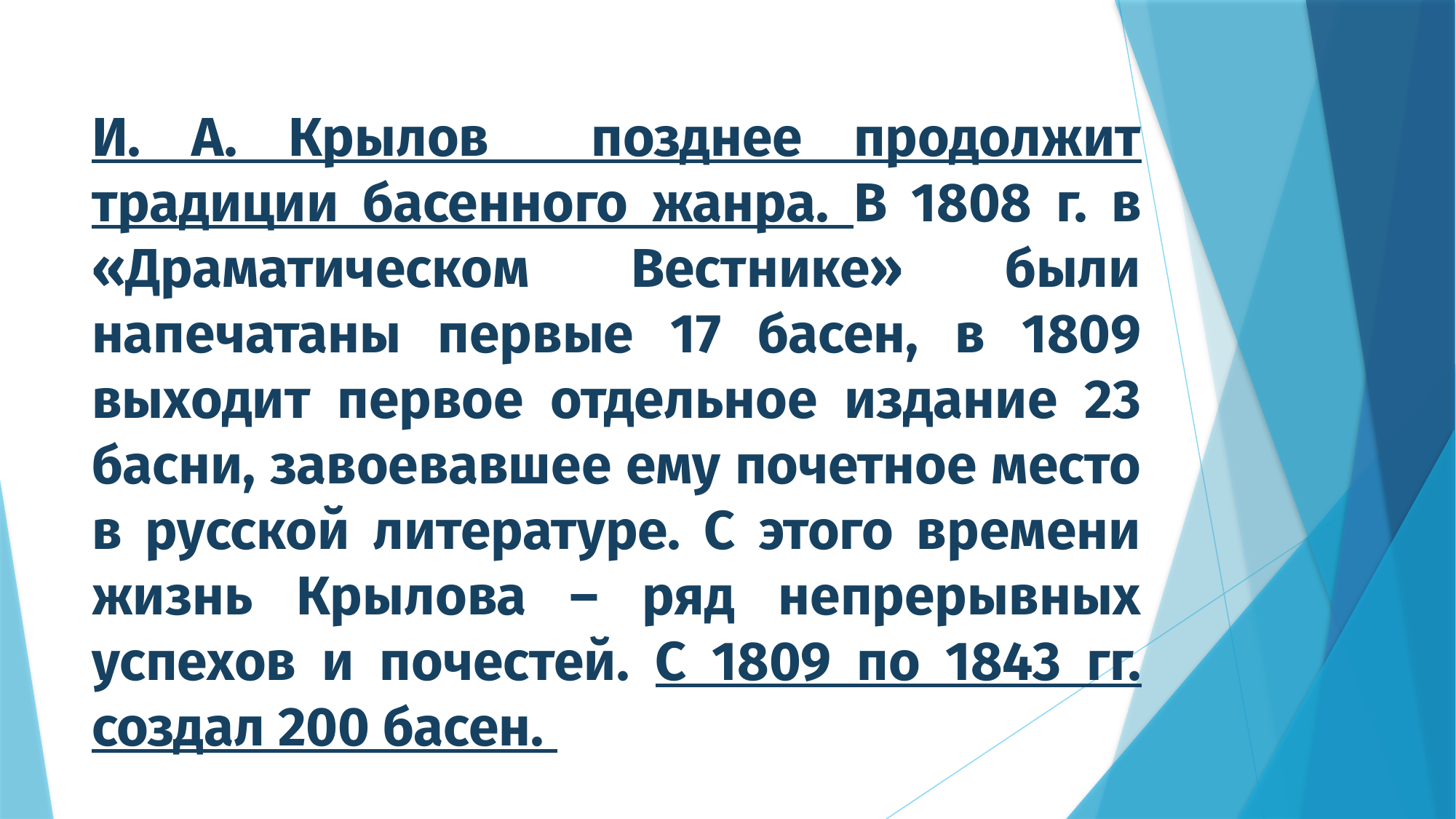

#
И. А. Крылов  позднее продолжит традиции басенного жанра. В 1808 г. в «Драматическом Вестнике» были напечатаны первые 17 басен, в 1809 выходит первое отдельное издание 23 басни, завоевавшее ему почетное место в русской литературе. С этого времени жизнь Крылова – ряд непрерывных успехов и почестей. С 1809 по 1843 гг. создал 200 басен.